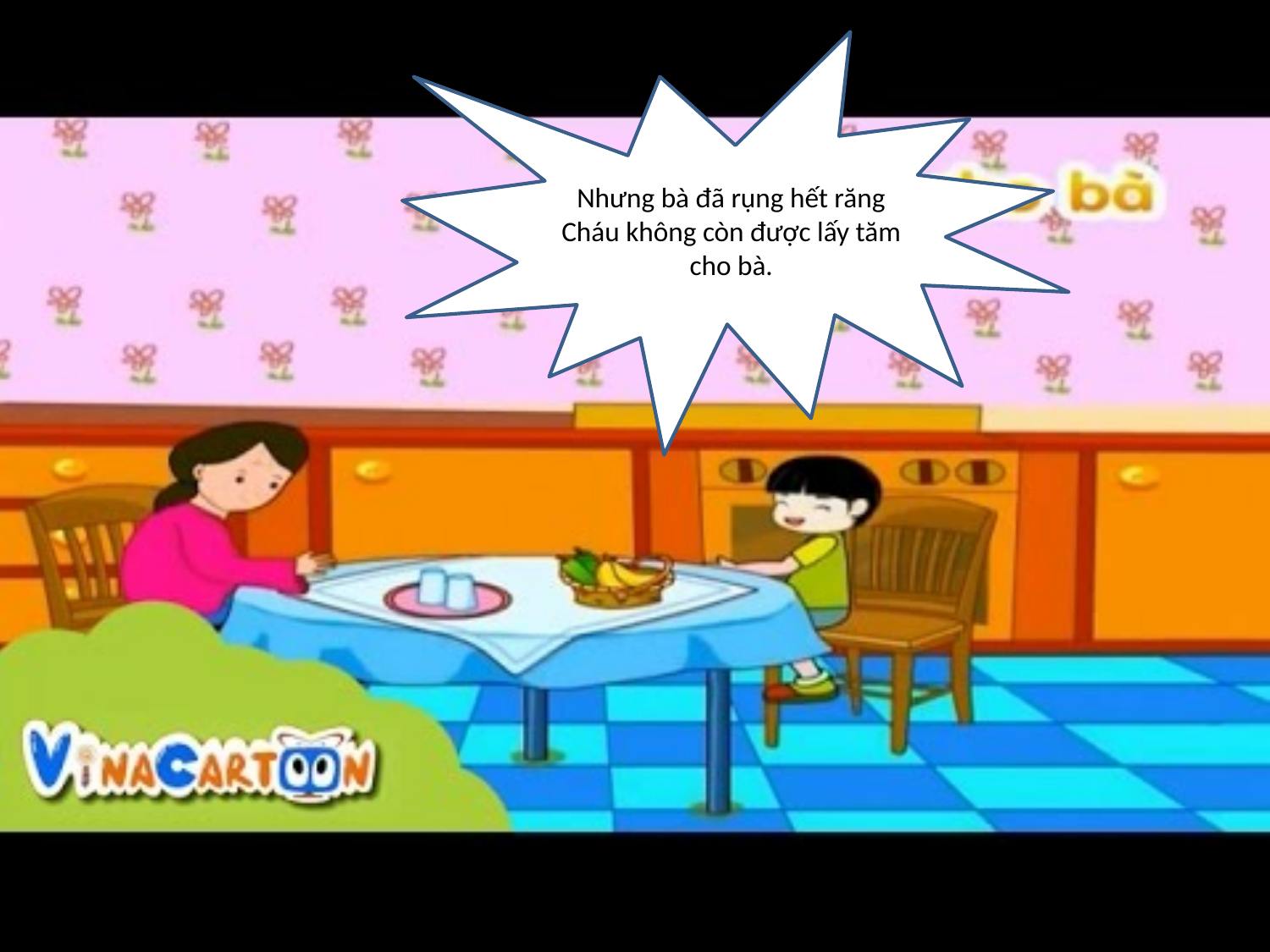

Nhưng bà đã rụng hết răng
Cháu không còn được lấy tăm cho bà.
#